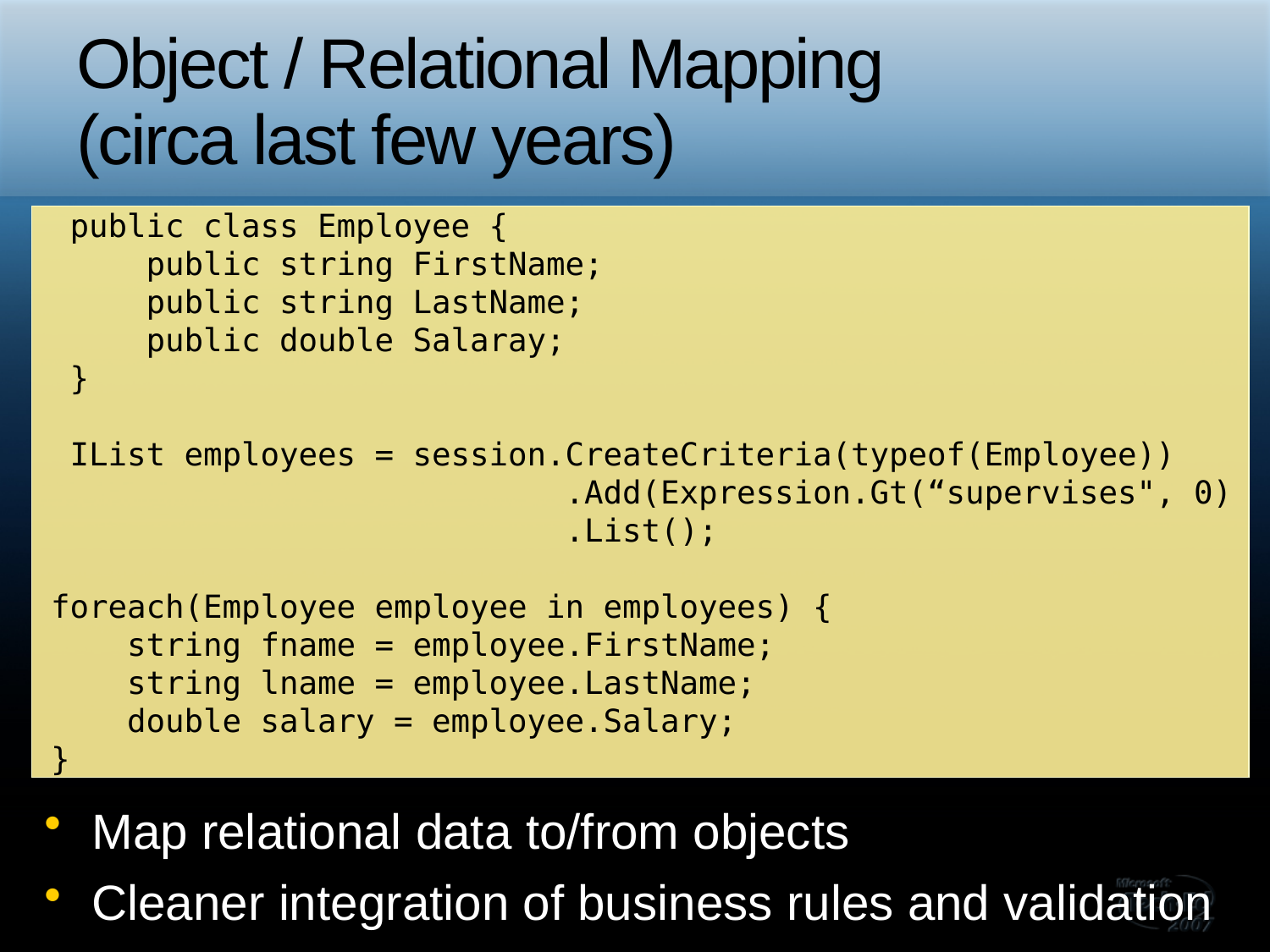

# Object / Relational Mapping (circa last few years)
  public class Employee {
      public string FirstName;
      public string LastName;
      public double Salaray;
  }

  IList employees = session.CreateCriteria(typeof(Employee))
                            .Add(Expression.Gt(“supervises", 0)
                            .List();

 foreach(Employee employee in employees) {
     string fname = employee.FirstName;
     string lname = employee.LastName;
     double salary = employee.Salary;
 }
Map relational data to/from objects

Cleaner integration of business rules and validation